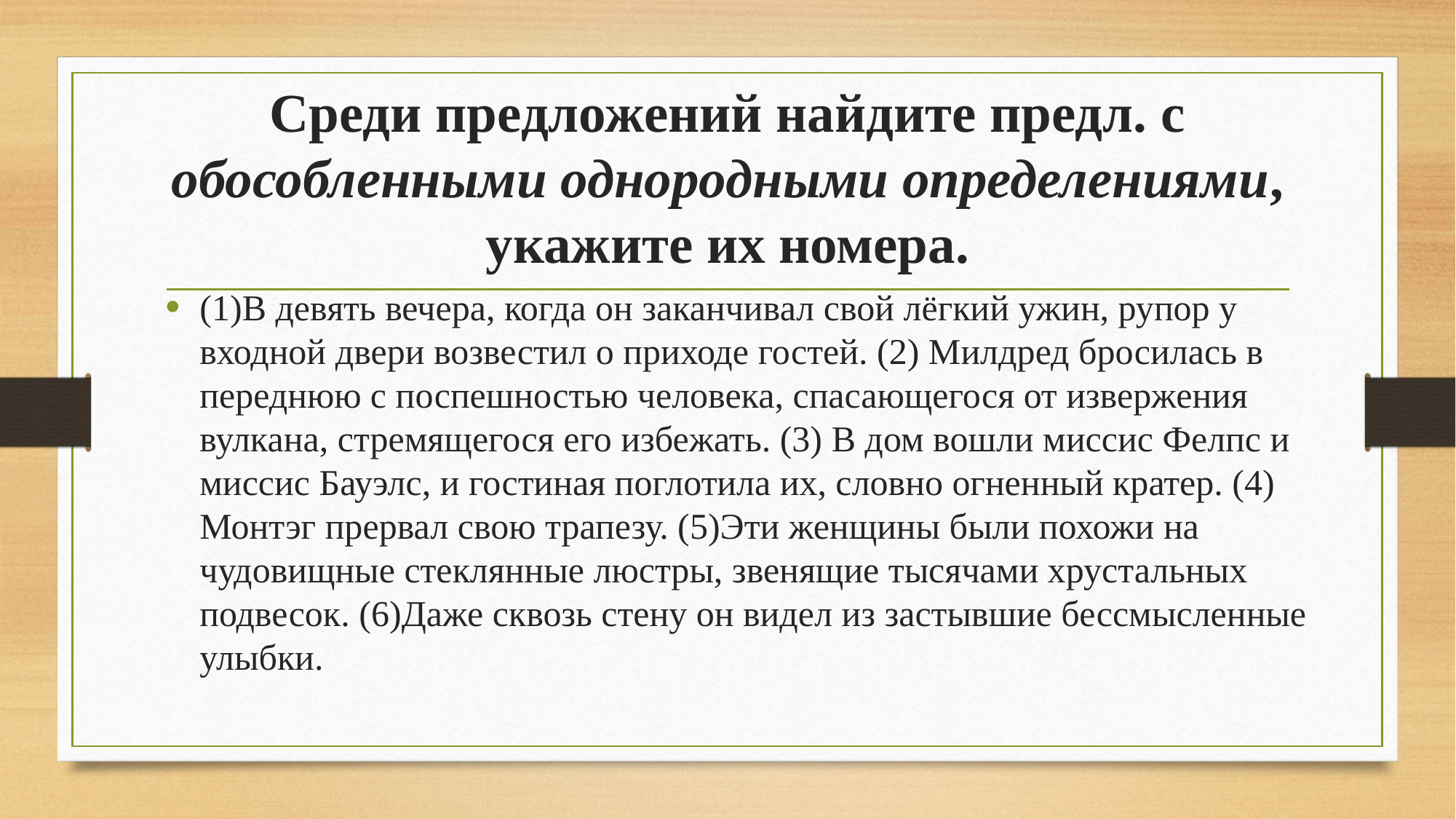

# Среди предложений найдите предл. с обособленными однородными определениями, укажите их номера.
(1)В девять вечера, когда он заканчивал свой лёгкий ужин, рупор у входной двери возвестил о приходе гостей. (2) Милдред бросилась в переднюю с поспешностью человека, спасающегося от извержения вулкана, стремящегося его избежать. (3) В дом вошли миссис Фелпс и миссис Бауэлс, и гостиная поглотила их, словно огненный кратер. (4) Монтэг прервал свою трапезу. (5)Эти женщины были похожи на чудовищные стеклянные люстры, звенящие тысячами хрустальных подвесок. (6)Даже сквозь стену он видел из застывшие бессмысленные улыбки.